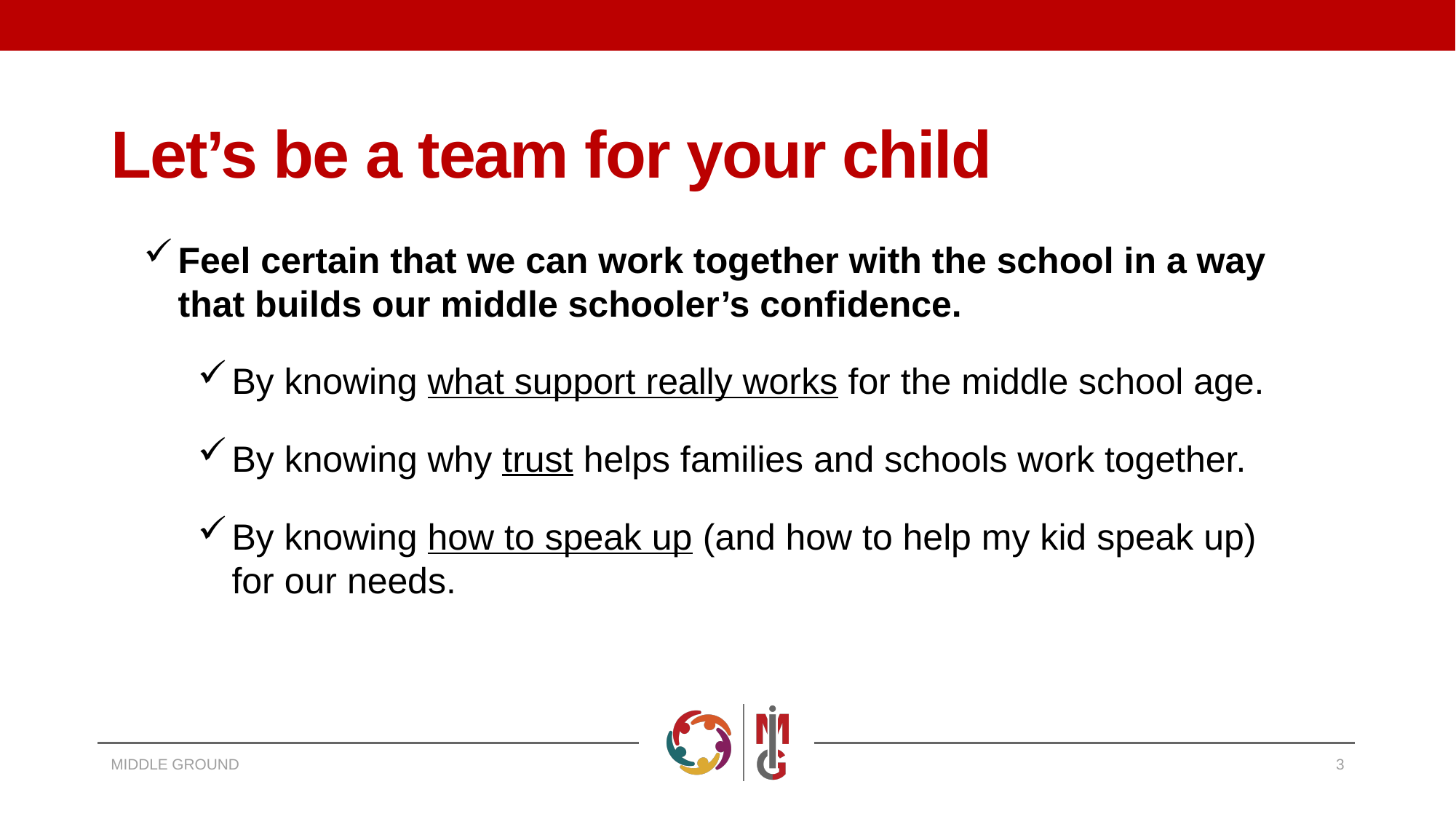

# Let’s be a team for your child
Feel certain that we can work together with the school in a way that builds our middle schooler’s confidence.
By knowing what support really works for the middle school age.
By knowing why trust helps families and schools work together.
By knowing how to speak up (and how to help my kid speak up) for our needs.
MIDDLE GROUND
3